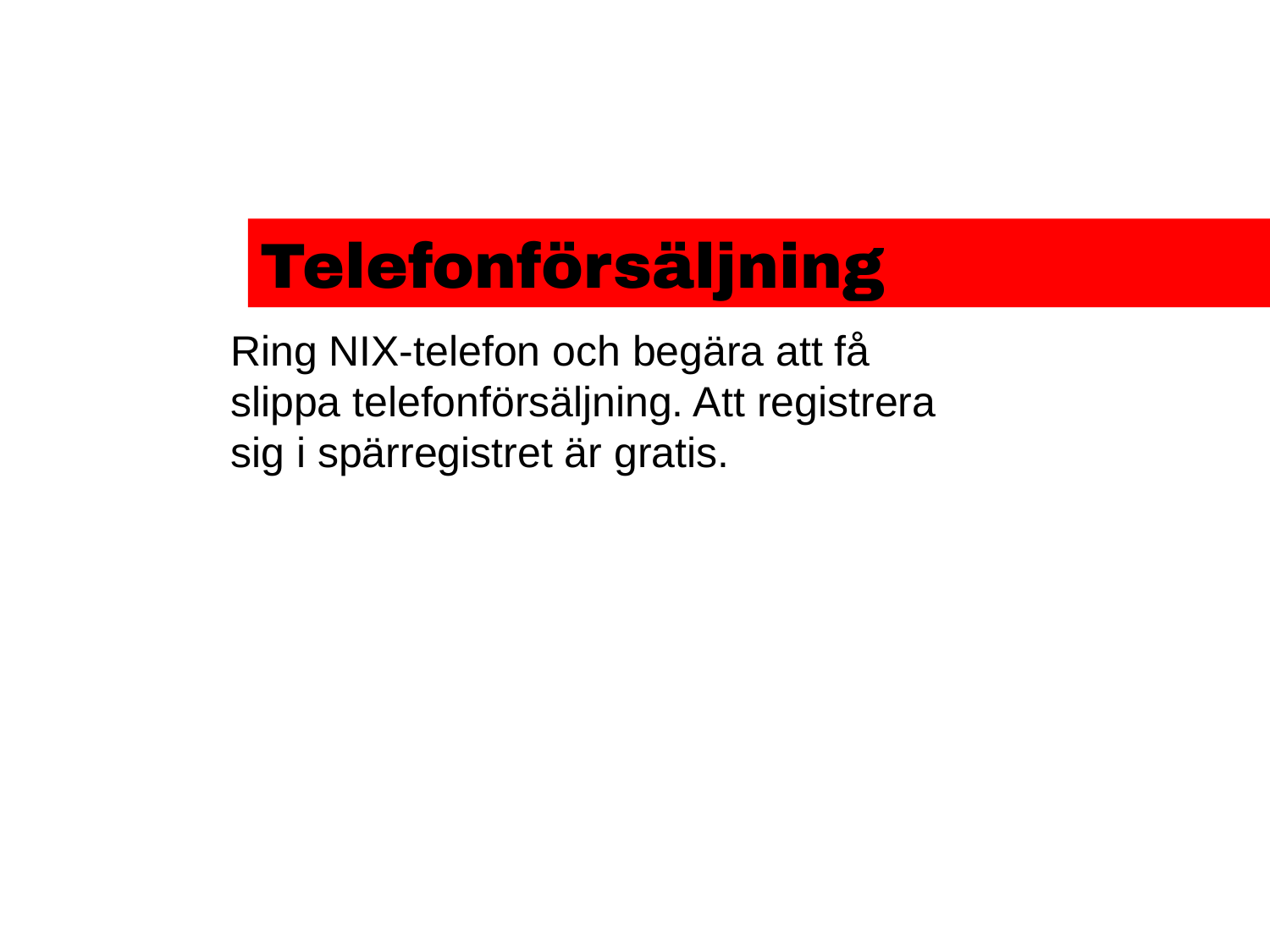

Telefonförsäljning
Ring NIX-telefon och begära att få slippa telefonförsäljning. Att registrera sig i spärregistret är gratis.